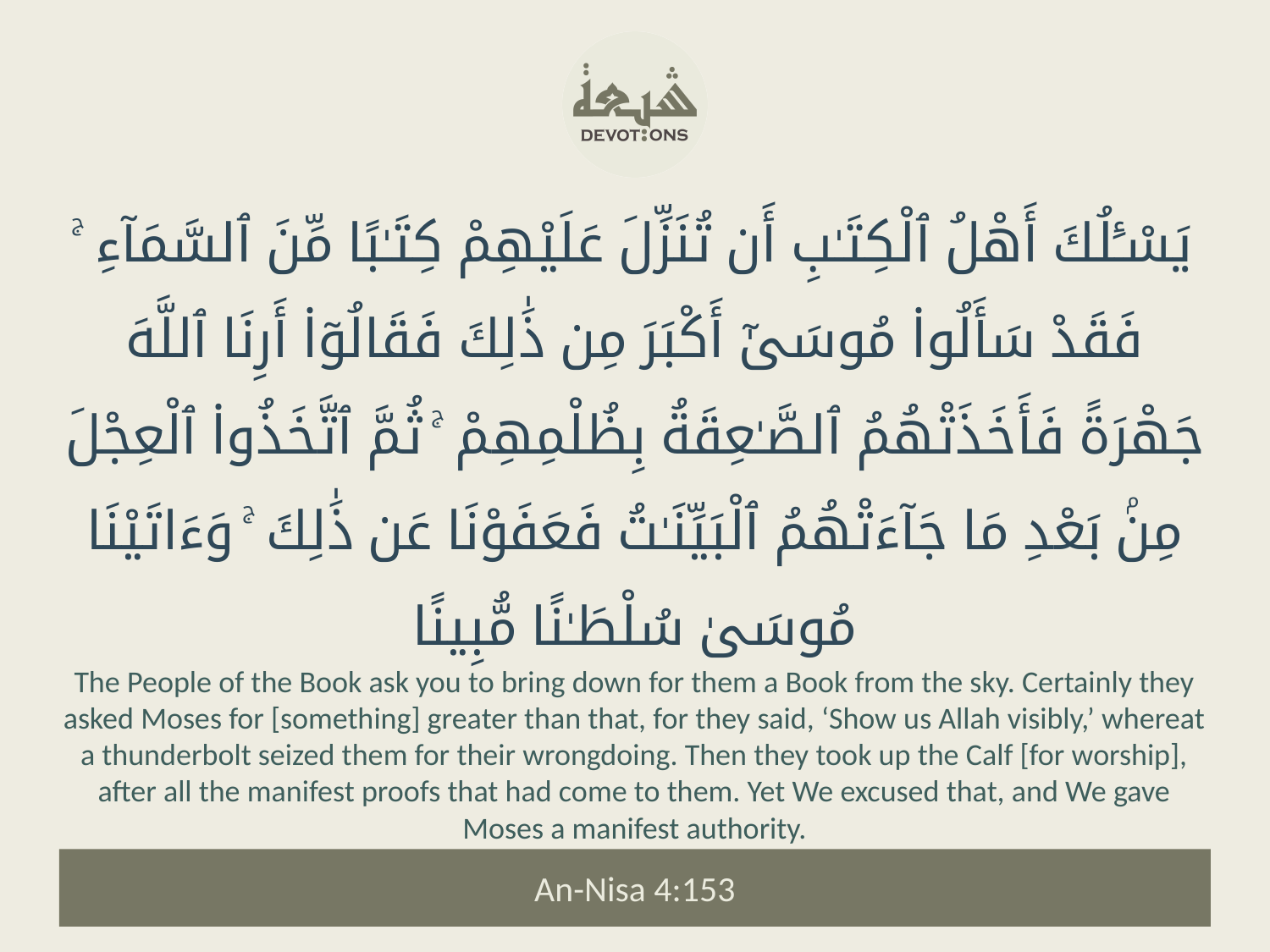

يَسْـَٔلُكَ أَهْلُ ٱلْكِتَـٰبِ أَن تُنَزِّلَ عَلَيْهِمْ كِتَـٰبًا مِّنَ ٱلسَّمَآءِ ۚ فَقَدْ سَأَلُوا۟ مُوسَىٰٓ أَكْبَرَ مِن ذَٰلِكَ فَقَالُوٓا۟ أَرِنَا ٱللَّهَ جَهْرَةً فَأَخَذَتْهُمُ ٱلصَّـٰعِقَةُ بِظُلْمِهِمْ ۚ ثُمَّ ٱتَّخَذُوا۟ ٱلْعِجْلَ مِنۢ بَعْدِ مَا جَآءَتْهُمُ ٱلْبَيِّنَـٰتُ فَعَفَوْنَا عَن ذَٰلِكَ ۚ وَءَاتَيْنَا مُوسَىٰ سُلْطَـٰنًا مُّبِينًا
The People of the Book ask you to bring down for them a Book from the sky. Certainly they asked Moses for [something] greater than that, for they said, ‘Show us Allah visibly,’ whereat a thunderbolt seized them for their wrongdoing. Then they took up the Calf [for worship], after all the manifest proofs that had come to them. Yet We excused that, and We gave Moses a manifest authority.
An-Nisa 4:153